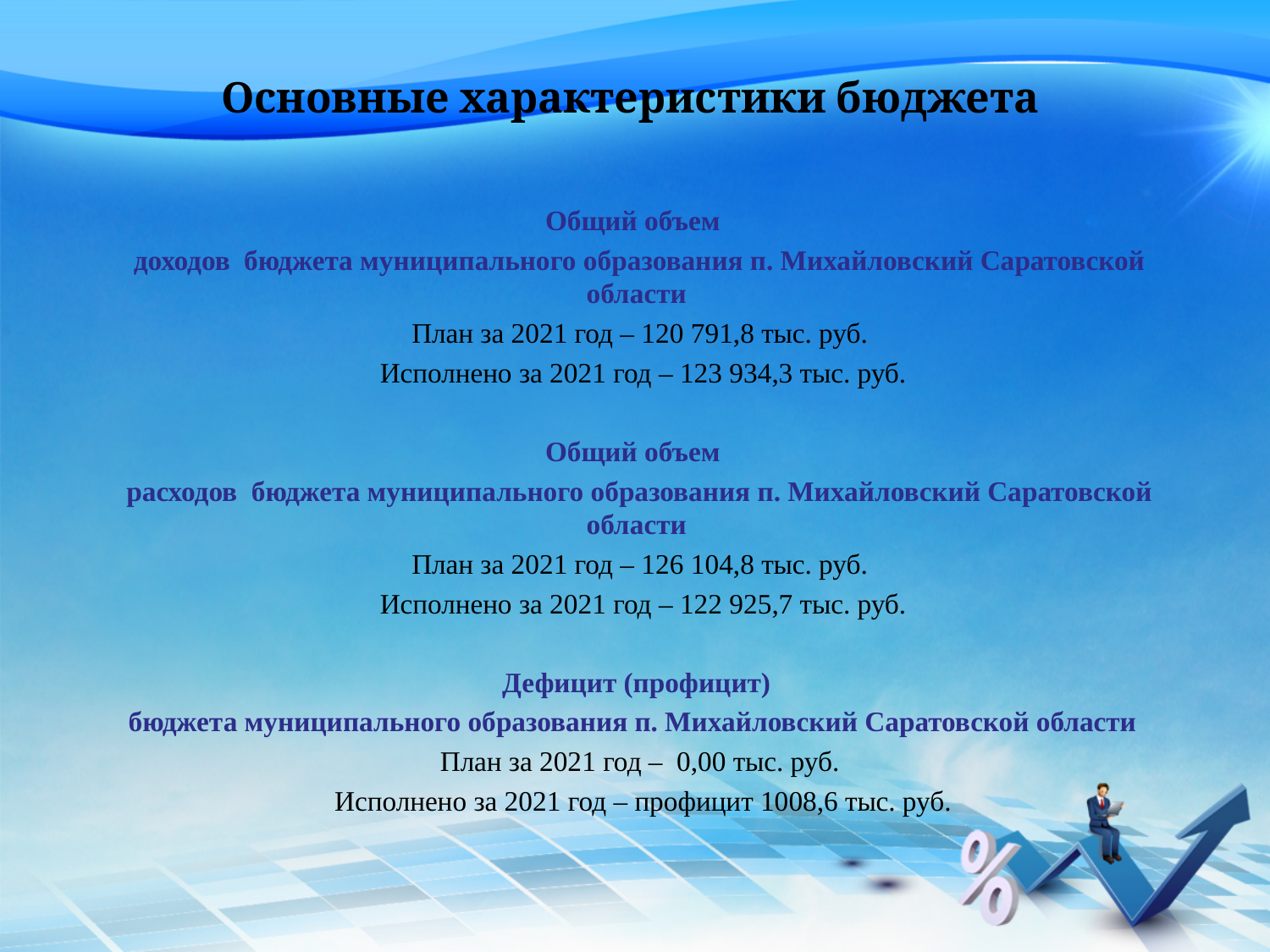

# Основные характеристики бюджета
Общий объем
доходов  бюджета муниципального образования п. Михайловский Саратовской области
План за 2021 год – 120 791,8 тыс. руб.
 Исполнено за 2021 год – 123 934,3 тыс. руб.

Общий объем
расходов  бюджета муниципального образования п. Михайловский Саратовской области
План за 2021 год – 126 104,8 тыс. руб.
 Исполнено за 2021 год – 122 925,7 тыс. руб.

Дефицит (профицит)
бюджета муниципального образования п. Михайловский Саратовской области
План за 2021 год –  0,00 тыс. руб.
 Исполнено за 2021 год – профицит 1008,6 тыс. руб.